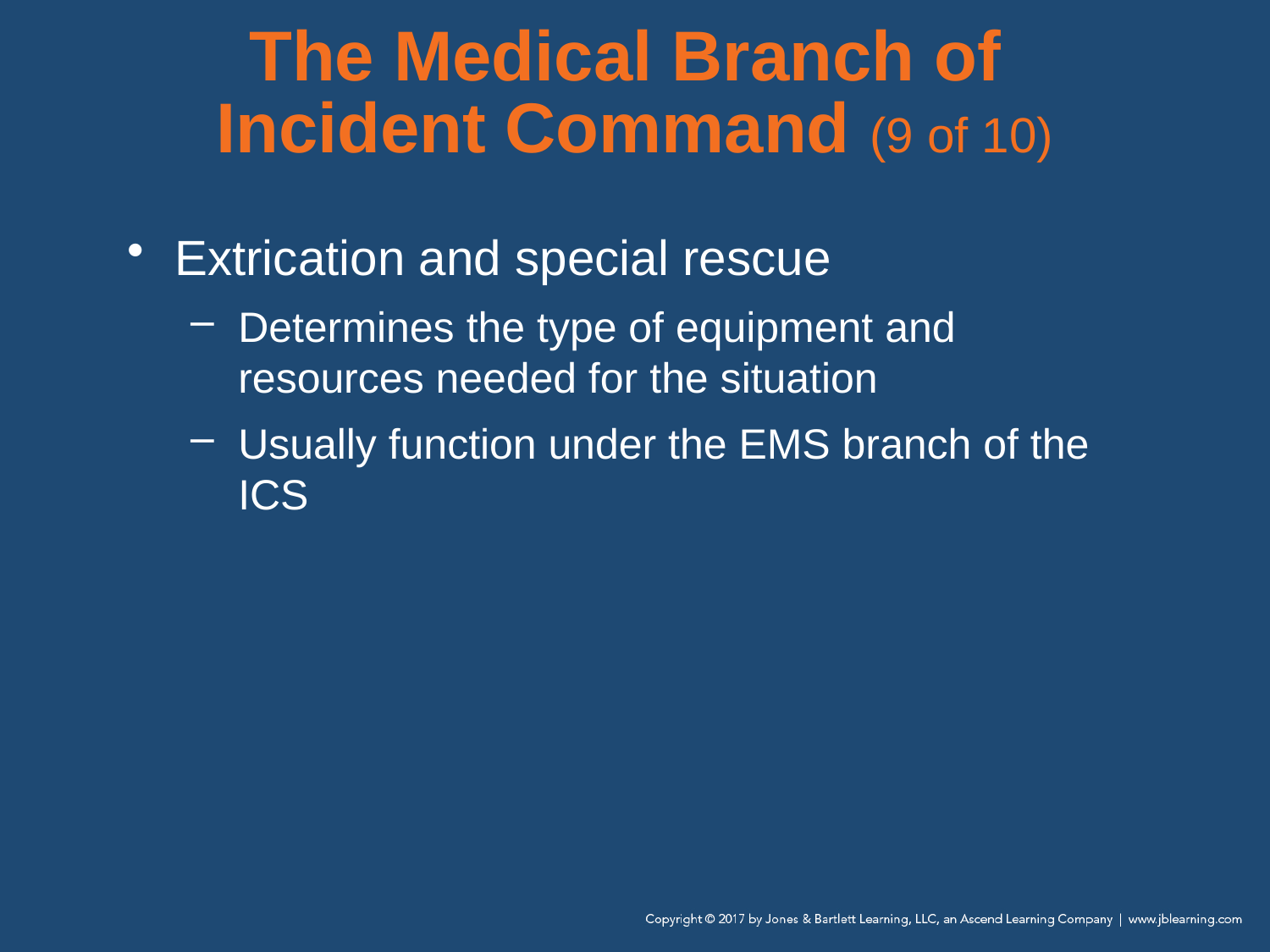

# The Medical Branch of Incident Command (9 of 10)
Extrication and special rescue
Determines the type of equipment and resources needed for the situation
Usually function under the EMS branch of the ICS